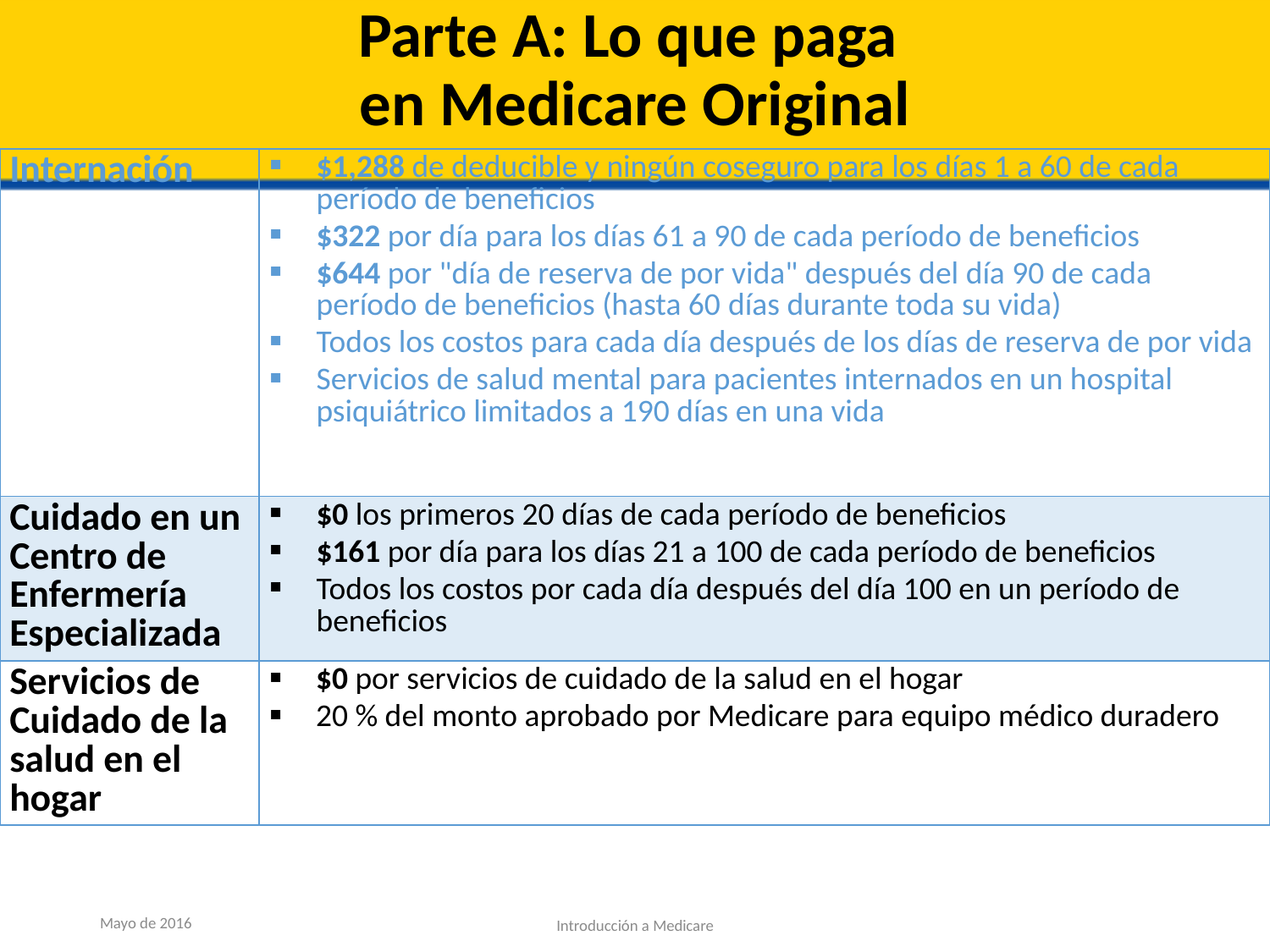

# Parte A: Lo que paga en Medicare Original
| Internación | $1,288 de deducible y ningún coseguro para los días 1 a 60 de cada período de beneficios $322 por día para los días 61 a 90 de cada período de beneficios $644 por "día de reserva de por vida" después del día 90 de cada período de beneficios (hasta 60 días durante toda su vida) Todos los costos para cada día después de los días de reserva de por vida Servicios de salud mental para pacientes internados en un hospital psiquiátrico limitados a 190 días en una vida |
| --- | --- |
| Cuidado en un Centro de Enfermería Especializada | $0 los primeros 20 días de cada período de beneficios $161 por día para los días 21 a 100 de cada período de beneficios Todos los costos por cada día después del día 100 en un período de beneficios |
| Servicios de Cuidado de la salud en el hogar | $0 por servicios de cuidado de la salud en el hogar 20 % del monto aprobado por Medicare para equipo médico duradero |
Mayo de 2016
Introducción a Medicare